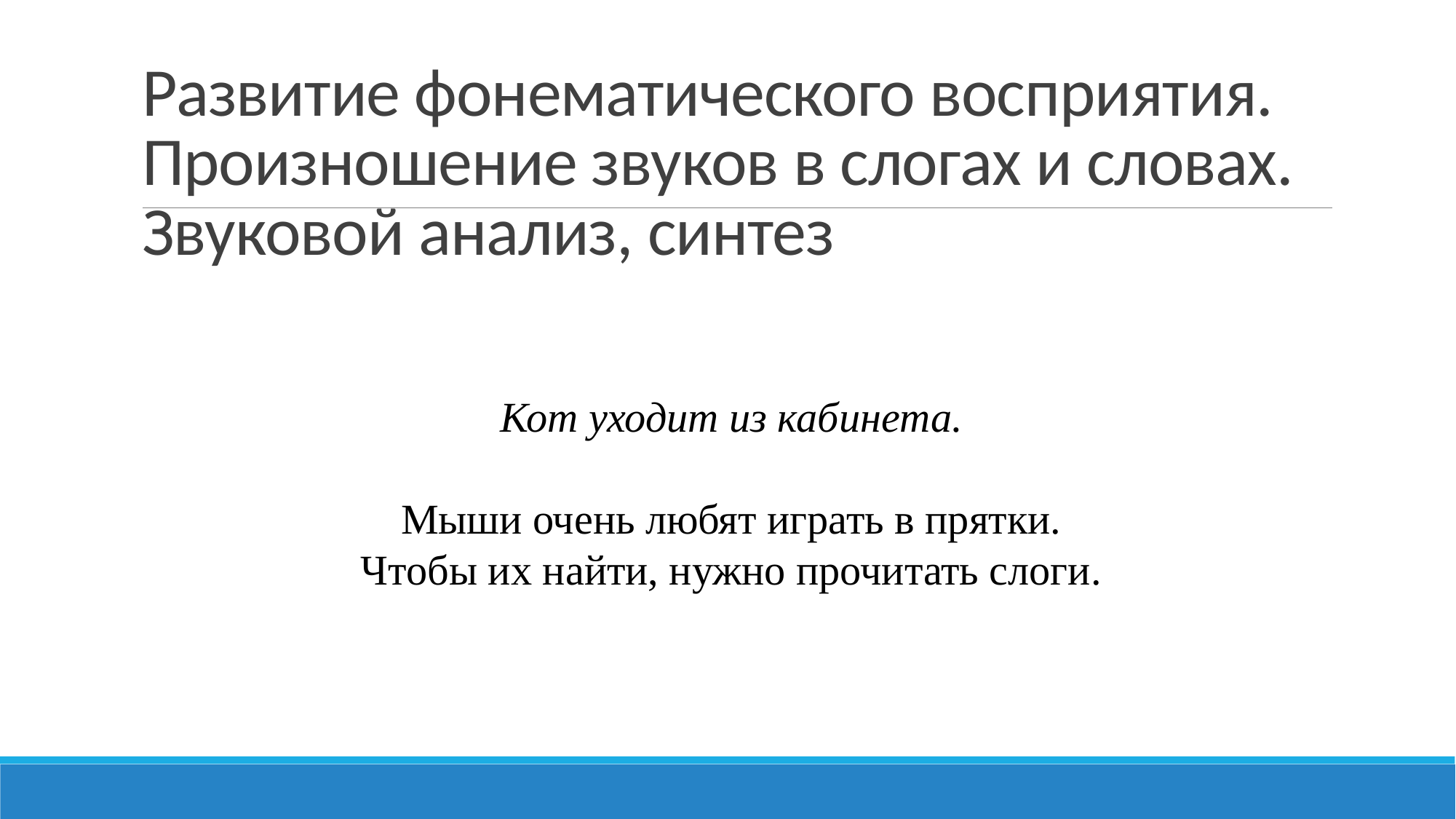

# Развитие фонематического восприятия. Произношение звуков в слогах и словах. Звуковой анализ, синтез
Кот уходит из кабинета.

Мыши очень любят играть в прятки.
Чтобы их найти, нужно прочитать слоги.